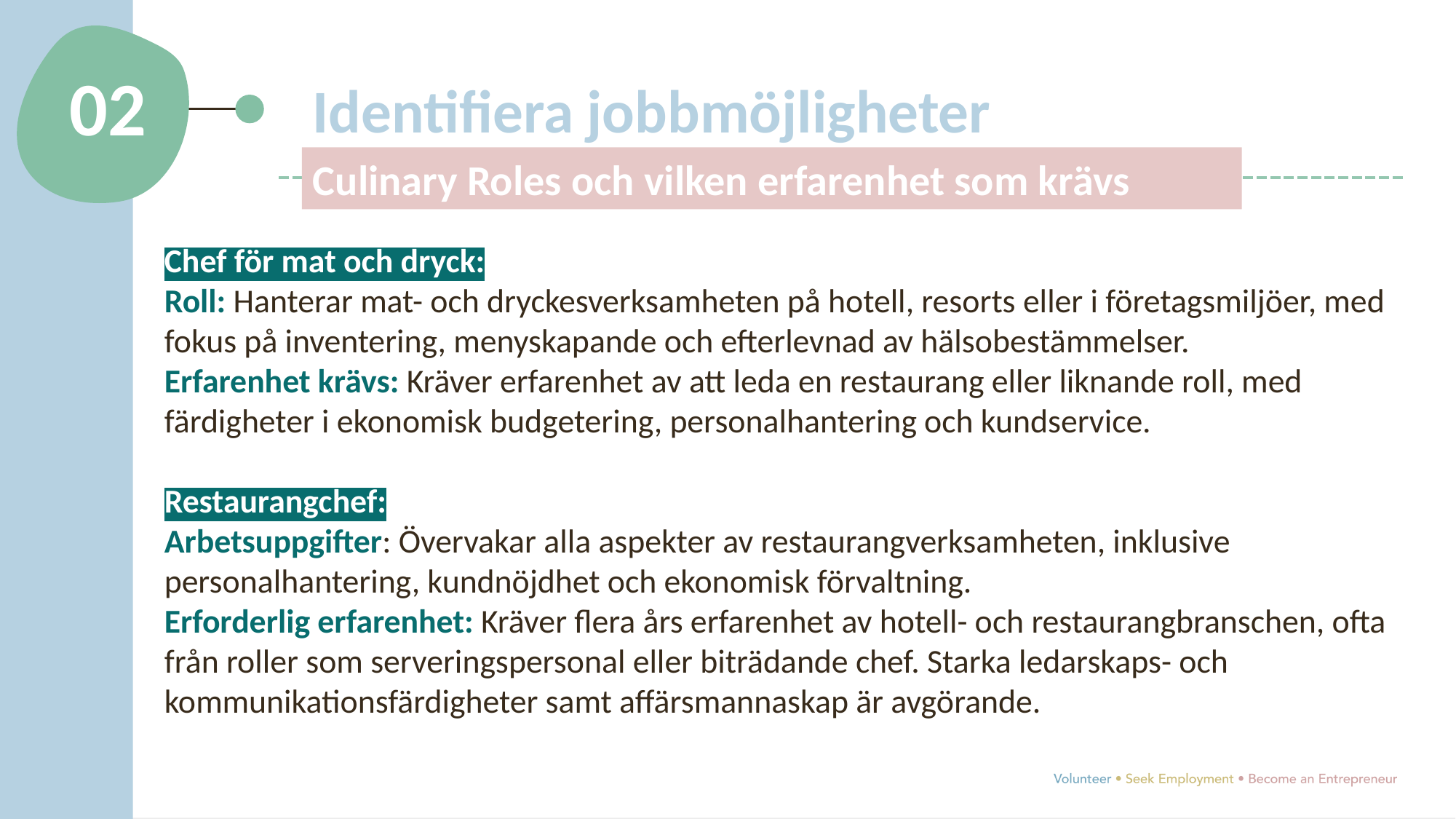

02
Identifiera jobbmöjligheter

Culinary Roles och vilken erfarenhet som krävs
Chef för mat och dryck:
Roll: Hanterar mat- och dryckesverksamheten på hotell, resorts eller i företagsmiljöer, med fokus på inventering, menyskapande och efterlevnad av hälsobestämmelser.
Erfarenhet krävs: Kräver erfarenhet av att leda en restaurang eller liknande roll, med färdigheter i ekonomisk budgetering, personalhantering och kundservice.

Restaurangchef:
Arbetsuppgifter: Övervakar alla aspekter av restaurangverksamheten, inklusive personalhantering, kundnöjdhet och ekonomisk förvaltning.
Erforderlig erfarenhet: Kräver flera års erfarenhet av hotell- och restaurangbranschen, ofta från roller som serveringspersonal eller biträdande chef. Starka ledarskaps- och kommunikationsfärdigheter samt affärsmannaskap är avgörande.